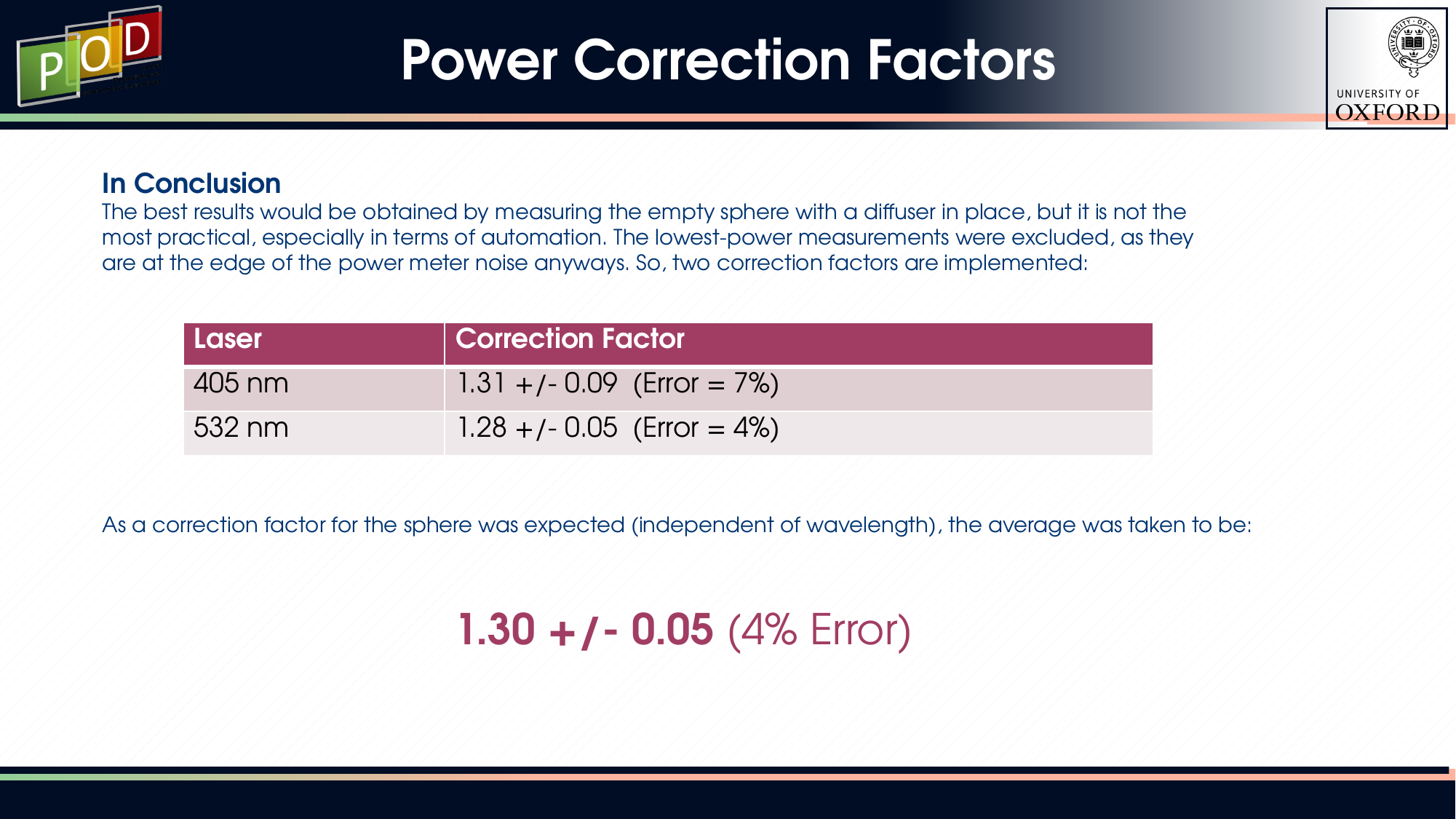

# Power Correction Factors
In Conclusion
The best results would be obtained by measuring the empty sphere with a diffuser in place, but it is not the most practical, especially in terms of automation. The lowest-power measurements were excluded, as they are at the edge of the power meter noise anyways. So, two correction factors are implemented:
| Laser | Correction Factor |
| --- | --- |
| 405 nm | 1.31 +/- 0.09 (Error = 7%) |
| 532 nm | 1.28 +/- 0.05 (Error = 4%) |
As a correction factor for the sphere was expected (independent of wavelength), the average was taken to be:

1.30 +/- 0.05 (4% Error)